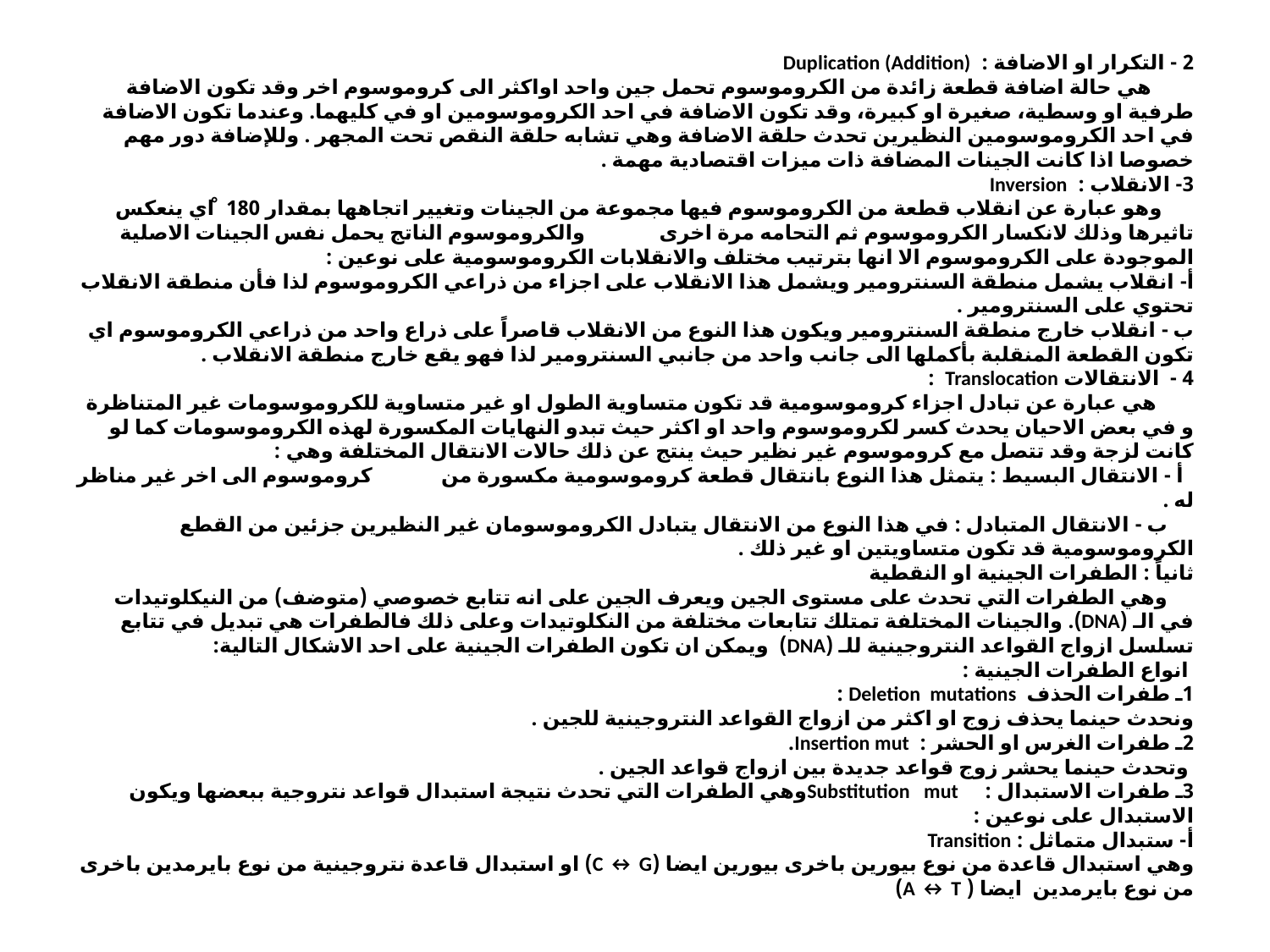

# 2 - التكرار او الاضافة :  Duplication (Addition) هي حالة اضافة قطعة زائدة من الكروموسوم تحمل جين واحد اواكثر الى كروموسوم اخر وقد تكون الاضافة طرفية او وسطية، صغيرة او كبيرة، وقد تكون الاضافة في احد الكروموسومين او في كليهما. وعندما تكون الاضافة في احد الكروموسومين النظيرين تحدث حلقة الاضافة وهي تشابه حلقة النقص تحت المجهر . وللإضافة دور مهم خصوصا اذا كانت الجينات المضافة ذات ميزات اقتصادية مهمة . 3	- الانقلاب :  Inversion وهو عبارة عن انقلاب قطعة من الكروموسوم فيها مجموعة من الجينات وتغيير اتجاهها بمقدار 180 ̊ اي ينعكس تاثيرها وذلك لانكسار الكروموسوم ثم التحامه مرة اخرى              والكروموسوم الناتج يحمل نفس الجينات الاصلية الموجودة على الكروموسوم الا انها بترتيب مختلف والانقلابات الكروموسومية على نوعين : أ- انقلاب يشمل منطقة السنترومير ويشمل هذا الانقلاب على اجزاء من ذراعي الكروموسوم لذا فأن منطقة الانقلاب تحتوي على السنترومير . ب - انقلاب خارج منطقة السنترومير ويكون هذا النوع من الانقلاب قاصراً على ذراع واحد من ذراعي الكروموسوم اي تكون القطعة المنقلبة بأكملها الى جانب واحد من جانبي السنترومير لذا فهو يقع خارج منطقة الانقلاب . 4 -  الانتقالات Translocation  : هي عبارة عن تبادل اجزاء كروموسومية قد تكون متساوية الطول او غير متساوية للكروموسومات غير المتناظرة و في بعض الاحيان يحدث كسر لكروموسوم واحد او اكثر حيث تبدو النهايات المكسورة لهذه الكروموسومات كما لو كانت لزجة وقد تتصل مع كروموسوم غير نظير حيث ينتج عن ذلك حالات الانتقال المختلفة وهي : أ - الانتقال البسيط : يتمثل هذا النوع بانتقال قطعة كروموسومية مكسورة من             كروموسوم الى اخر غير مناظر له . ب - الانتقال المتبادل : في هذا النوع من الانتقال يتبادل الكروموسومان غير النظيرين جزئين من القطع الكروموسومية قد تكون متساويتين او غير ذلك . ثانياً : الطفرات الجينية او النقطية وهي الطفرات التي تحدث على مستوى الجين ويعرف الجين على انه تتابع خصوصي (متوضف) من النيكلوتيدات  في الـ (DNA). والجينات المختلفة تمتلك تتابعات مختلفة من النكلوتيدات وعلى ذلك فالطفرات هي تبديل في تتابع تسلسل ازواج القواعد النتروجينية للـ (DNA)  ويمكن ان تكون الطفرات الجينية على احد الاشكال التالية: انواع الطفرات الجينية : 1ـ طفرات الحذف  Deletion  mutations : ونحدث حينما يحذف زوج او اكثر من ازواج القواعد النتروجينية للجين . 2ـ طفرات الغرس او الحشر :  Insertion mut. وتحدث حينما يحشر زوج قواعد جديدة بين ازواج قواعد الجين . 3ـ طفرات الاستبدال :     Substitution   mutوهي الطفرات التي تحدث نتيجة استبدال قواعد نتروجية ببعضها ويكون الاستبدال على نوعين : أ- ستبدال متماثل : Transition وهي استبدال قاعدة من نوع بيورين باخرى بيورين ايضا (C ↔ G) او استبدال قاعدة نتروجينية من نوع بايرمدين باخرى من نوع بايرمدين  ايضا ( A ↔ T)